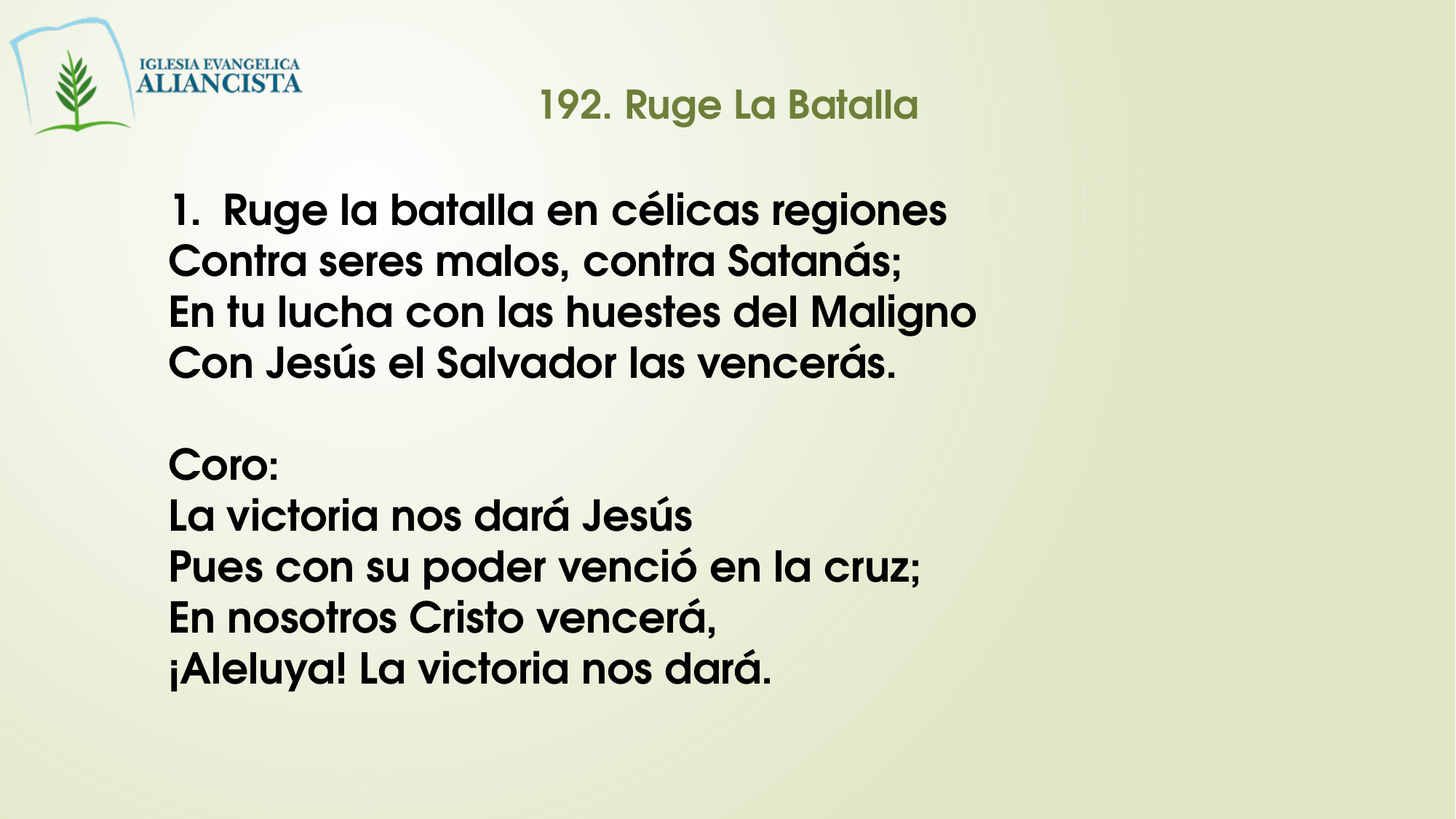

192. Ruge La Batalla
Ruge la batalla en célicas regiones
Contra seres malos, contra Satanás;
En tu lucha con las huestes del Maligno
Con Jesús el Salvador las vencerás.

Coro:
La victoria nos dará Jesús
Pues con su poder venció en la cruz;
En nosotros Cristo vencerá,
¡Aleluya! La victoria nos dará.